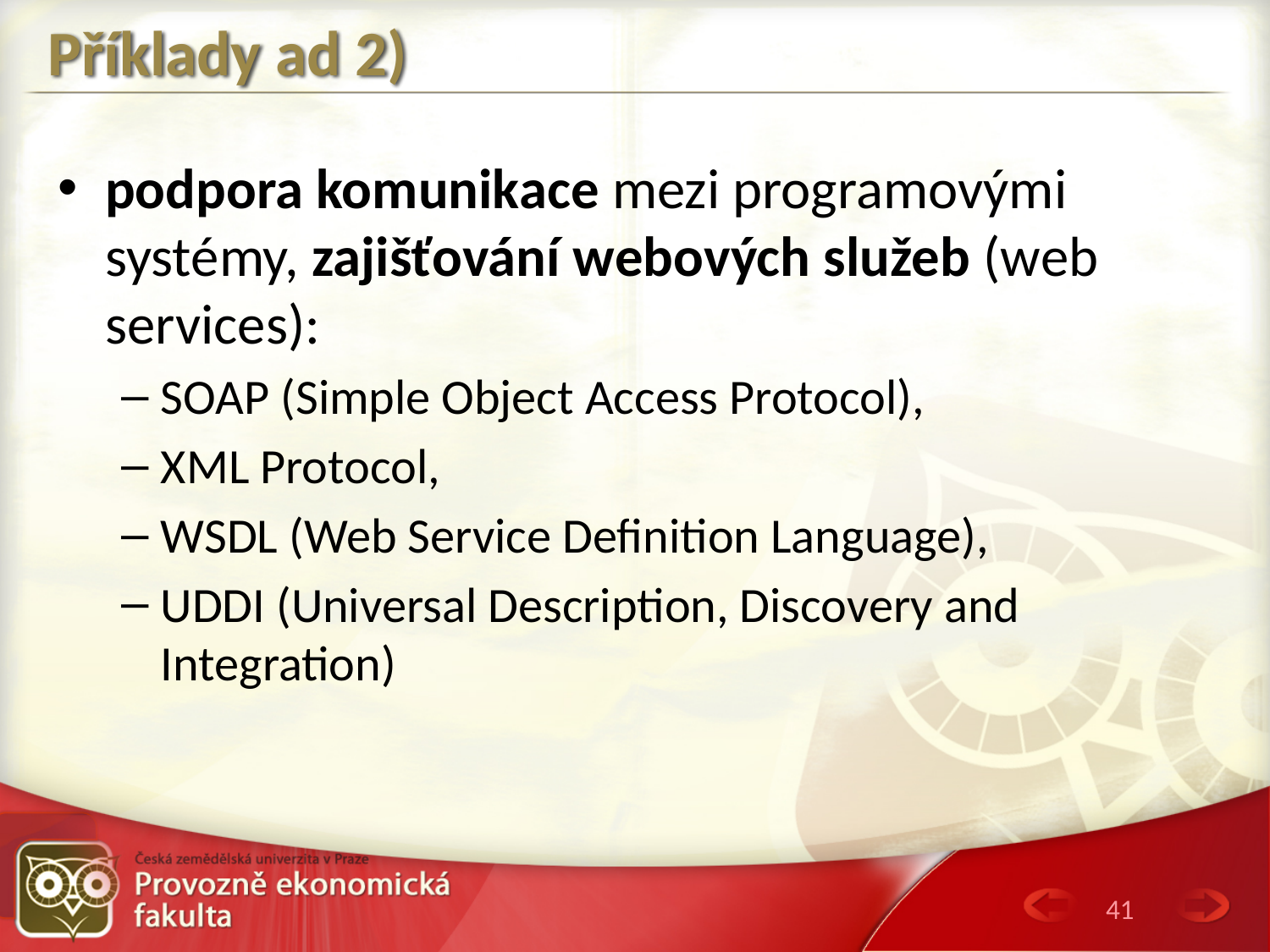

# Příklady ad 2)
podpora komunikace mezi programovými systémy, zajišťování webových služeb (web services):
SOAP (Simple Object Access Protocol),
XML Protocol,
WSDL (Web Service Definition Language),
UDDI (Universal Description, Discovery and Integration)